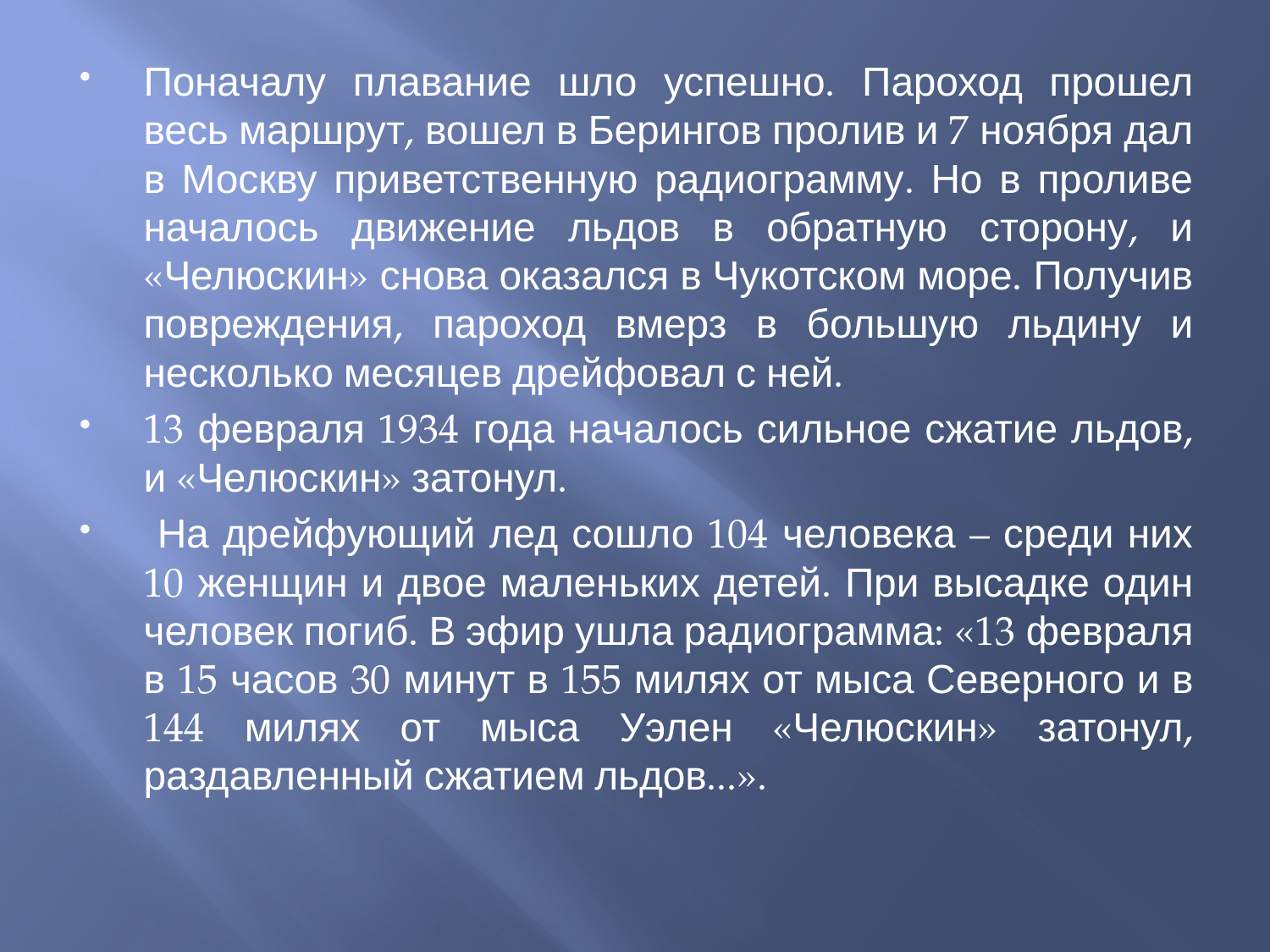

#
Поначалу плавание шло успешно. Пароход прошел весь маршрут, вошел в Берингов пролив и 7 ноября дал в Москву приветственную радиограмму. Но в проливе началось движение льдов в обратную сторону, и «Челюскин» снова оказался в Чукотском море. Получив повреждения, пароход вмерз в большую льдину и несколько месяцев дрейфовал с ней.
13 февраля 1934 года началось сильное сжатие льдов, и «Челюскин» затонул.
 На дрейфующий лед сошло 104 человека – среди них 10 женщин и двое маленьких детей. При высадке один человек погиб. В эфир ушла радиограмма: «13 февраля в 15 часов 30 минут в 155 милях от мыса Северного и в 144 милях от мыса Уэлен «Челюскин» затонул, раздавленный сжатием льдов...».